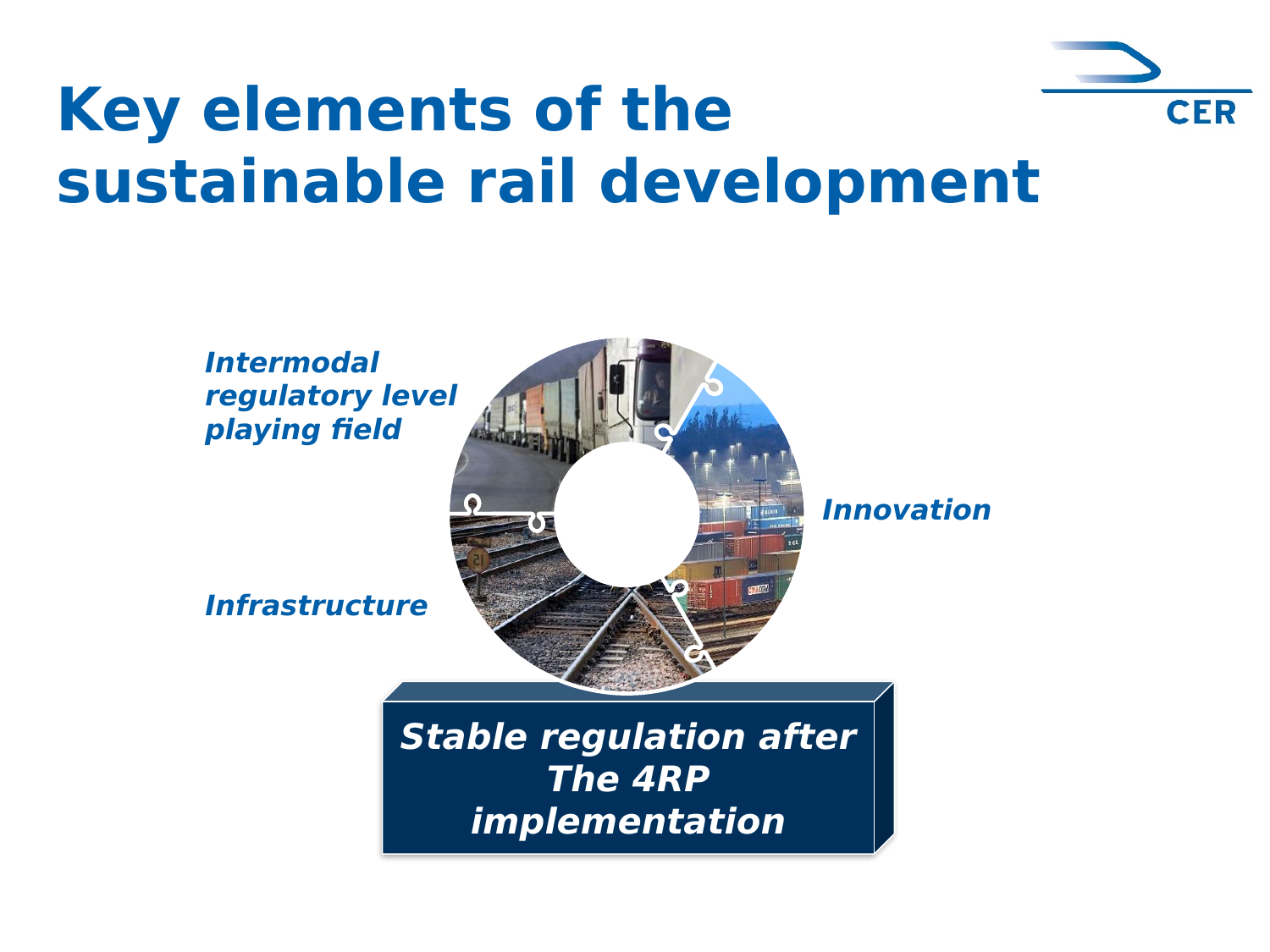

# Key elements of the sustainable rail development

Intermodal regulatory level playing field
Innovation
Infrastructure
Stable regulation after
The 4RP implementation